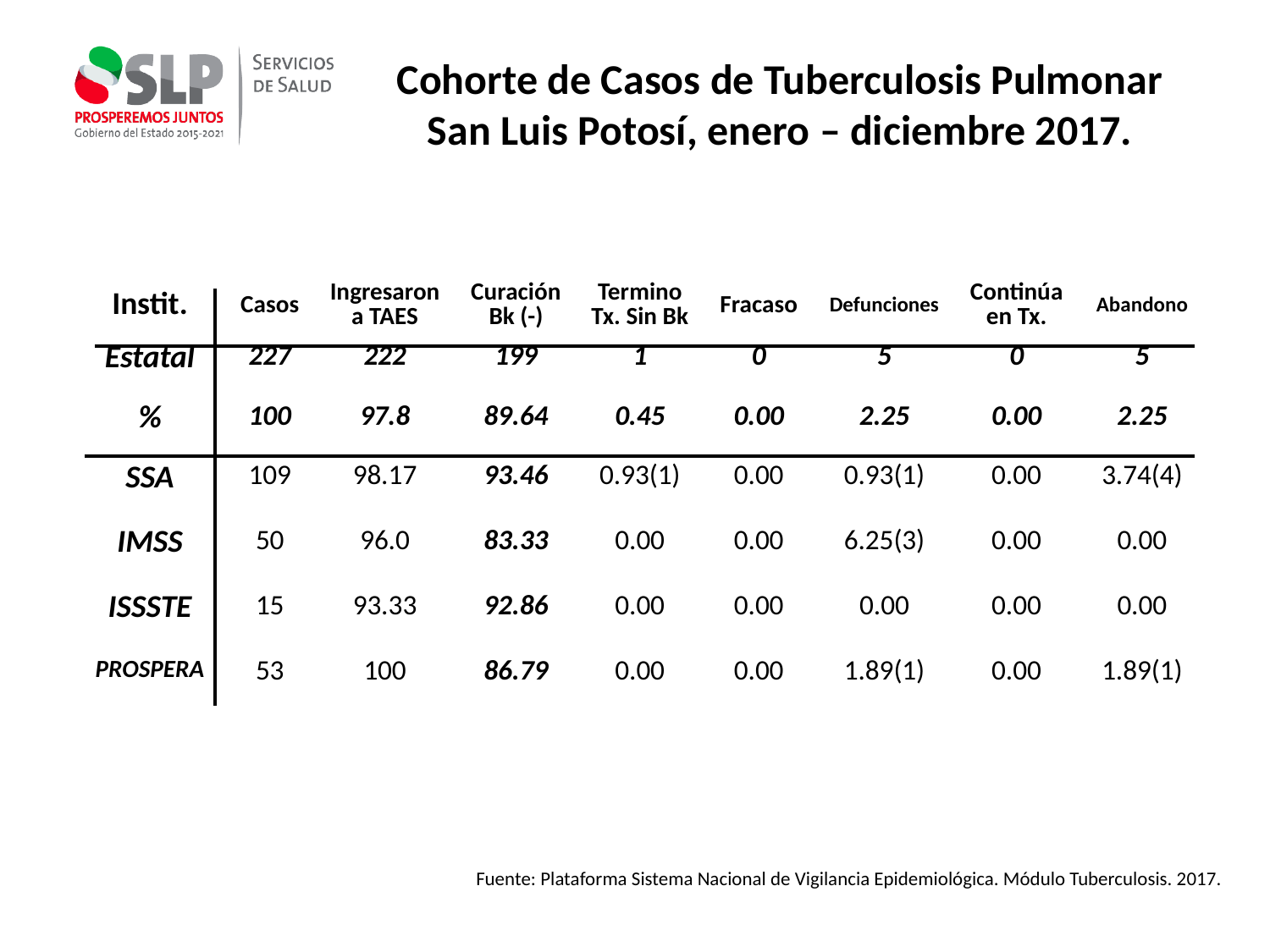

Cohorte de Casos de Tuberculosis Pulmonar
San Luis Potosí, enero – diciembre 2017.
| Instit. | Casos | Ingresaron a TAES | Curación Bk (-) | Termino Tx. Sin Bk | Fracaso | Defunciones | Continúa en Tx. | Abandono |
| --- | --- | --- | --- | --- | --- | --- | --- | --- |
| Estatal | 227 | 222 | 199 | 1 | 0 | 5 | 0 | 5 |
| % | 100 | 97.8 | 89.64 | 0.45 | 0.00 | 2.25 | 0.00 | 2.25 |
| SSA | 109 | 98.17 | 93.46 | 0.93(1) | 0.00 | 0.93(1) | 0.00 | 3.74(4) |
| IMSS | 50 | 96.0 | 83.33 | 0.00 | 0.00 | 6.25(3) | 0.00 | 0.00 |
| ISSSTE | 15 | 93.33 | 92.86 | 0.00 | 0.00 | 0.00 | 0.00 | 0.00 |
| PROSPERA | 53 | 100 | 86.79 | 0.00 | 0.00 | 1.89(1) | 0.00 | 1.89(1) |
Fuente: Plataforma Sistema Nacional de Vigilancia Epidemiológica. Módulo Tuberculosis. 2017.